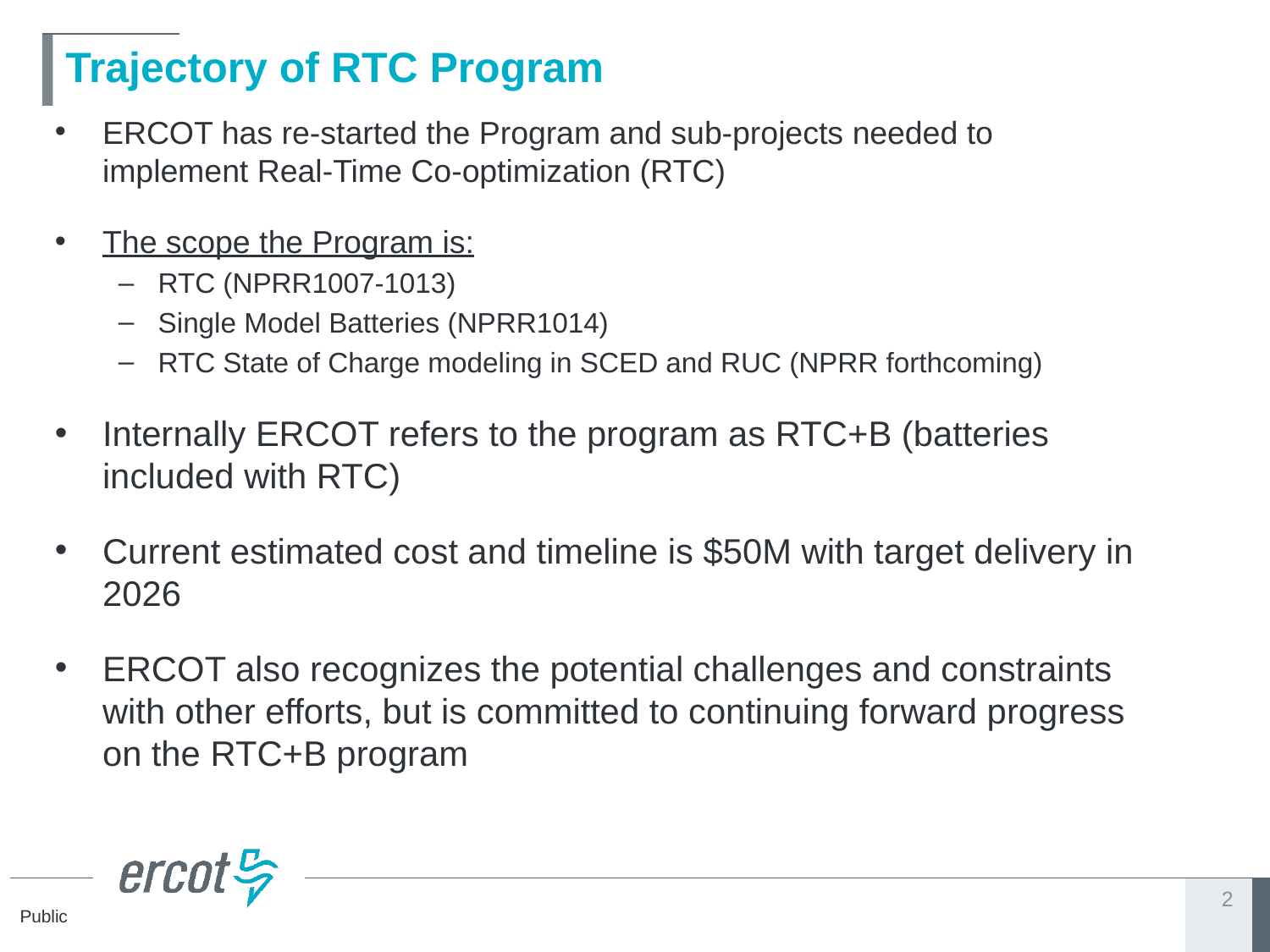

# Trajectory of RTC Program
ERCOT has re-started the Program and sub-projects needed to implement Real-Time Co-optimization (RTC)

The scope the Program is:
RTC (NPRR1007-1013)
Single Model Batteries (NPRR1014)
RTC State of Charge modeling in SCED and RUC (NPRR forthcoming)

Internally ERCOT refers to the program as RTC+B (batteries included with RTC)

Current estimated cost and timeline is $50M with target delivery in 2026

ERCOT also recognizes the potential challenges and constraints with other efforts, but is committed to continuing forward progress on the RTC+B program